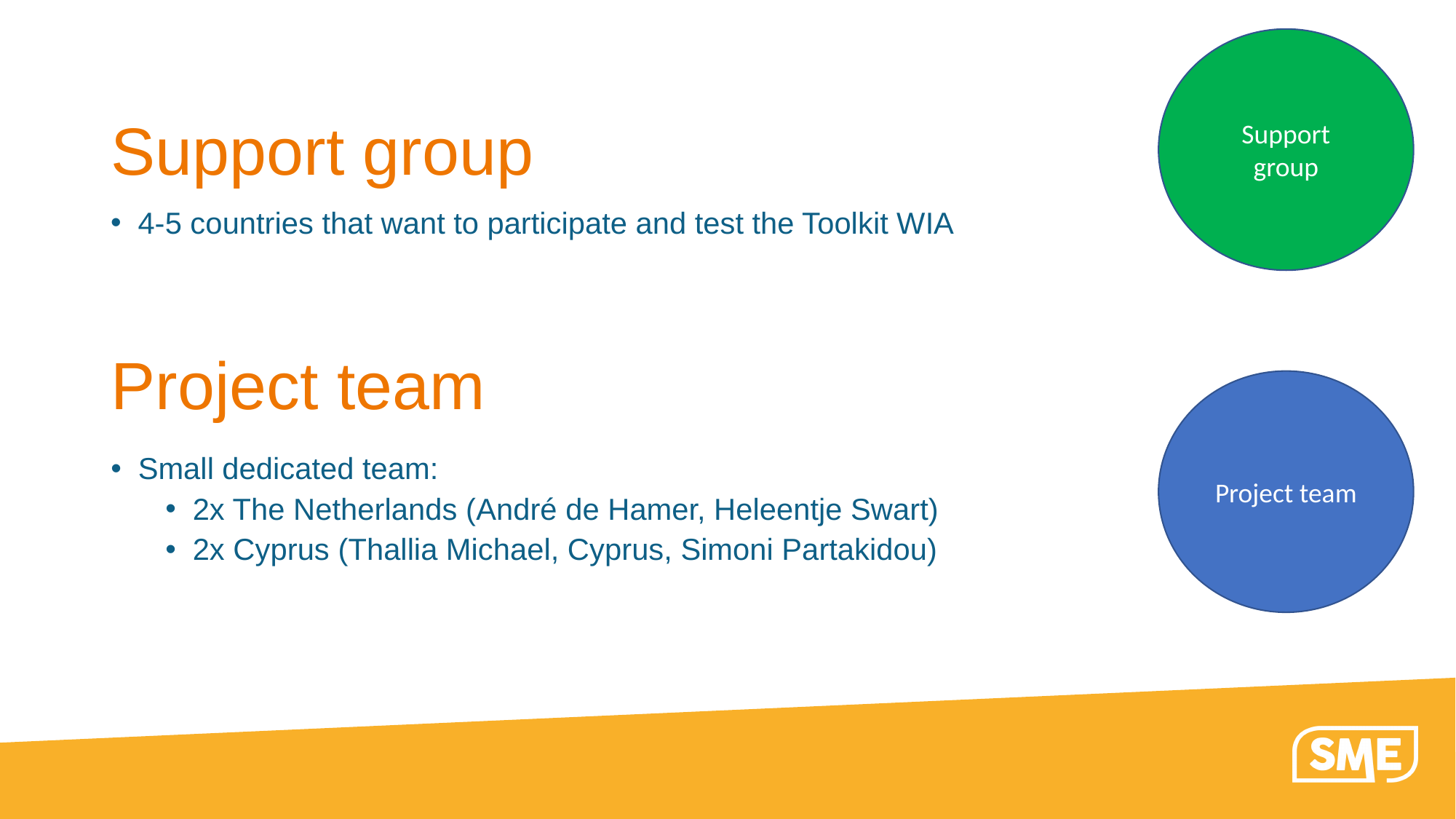

Support group
Support group
4-5 countries that want to participate and test the Toolkit WIA

# Project team
Project team
Small dedicated team:
2x The Netherlands (André de Hamer, Heleentje Swart)
2x Cyprus (Thallia Michael, Cyprus, Simoni Partakidou)